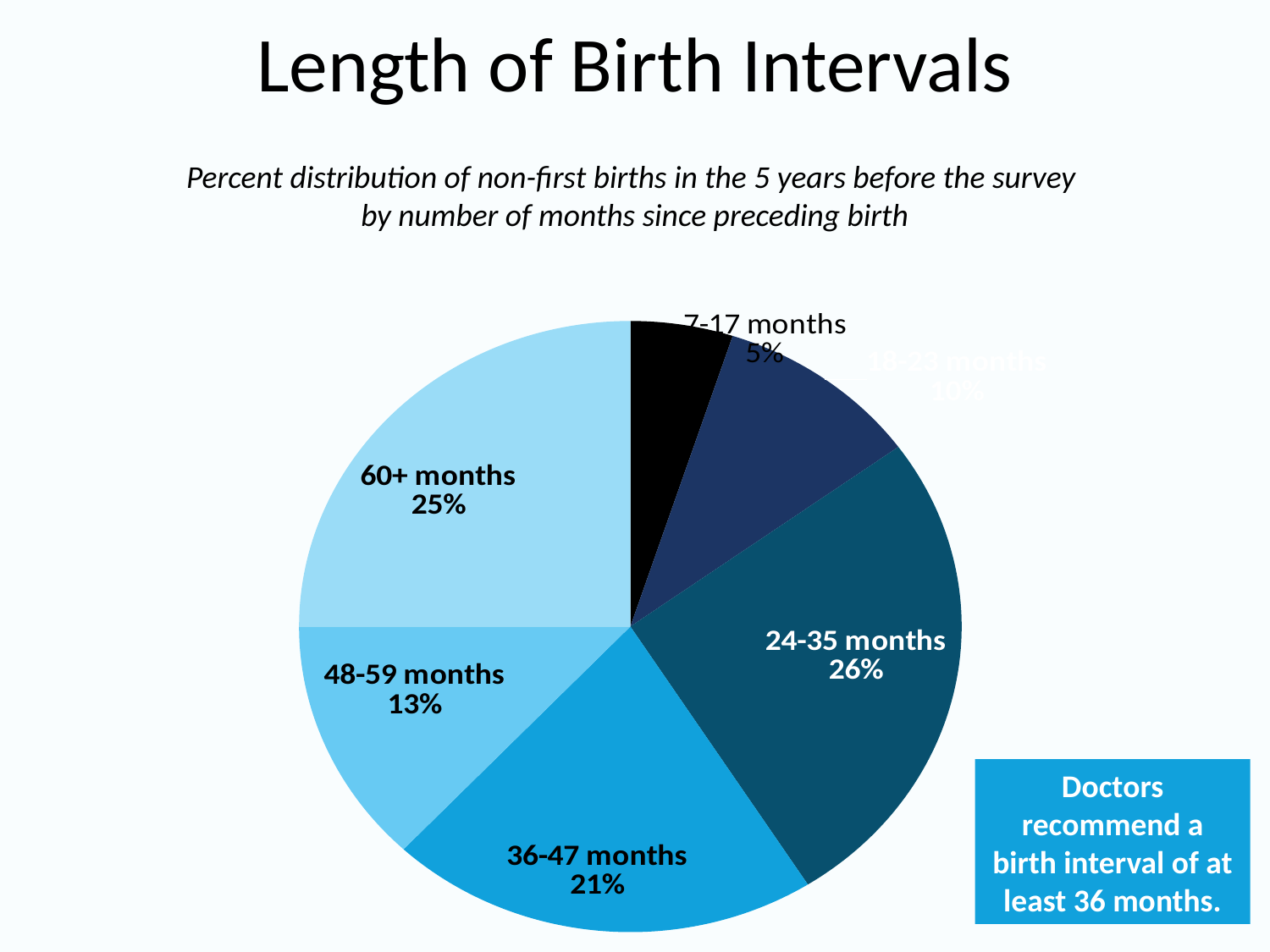

# Length of Birth Intervals
Percent distribution of non-first births in the 5 years before the survey
by number of months since preceding birth

### Chart

| Category | Column1 |
|---|---|
| 7-17 months | 5.0 |
| 18-23 months | 10.0 |
| 24-35 months | 26.0 |
| 36-47 months | 21.0 |
| 48-59 months | 13.0 |
| 60+ months | 25.0 |
Doctors recommend a birth interval of at least 36 months.